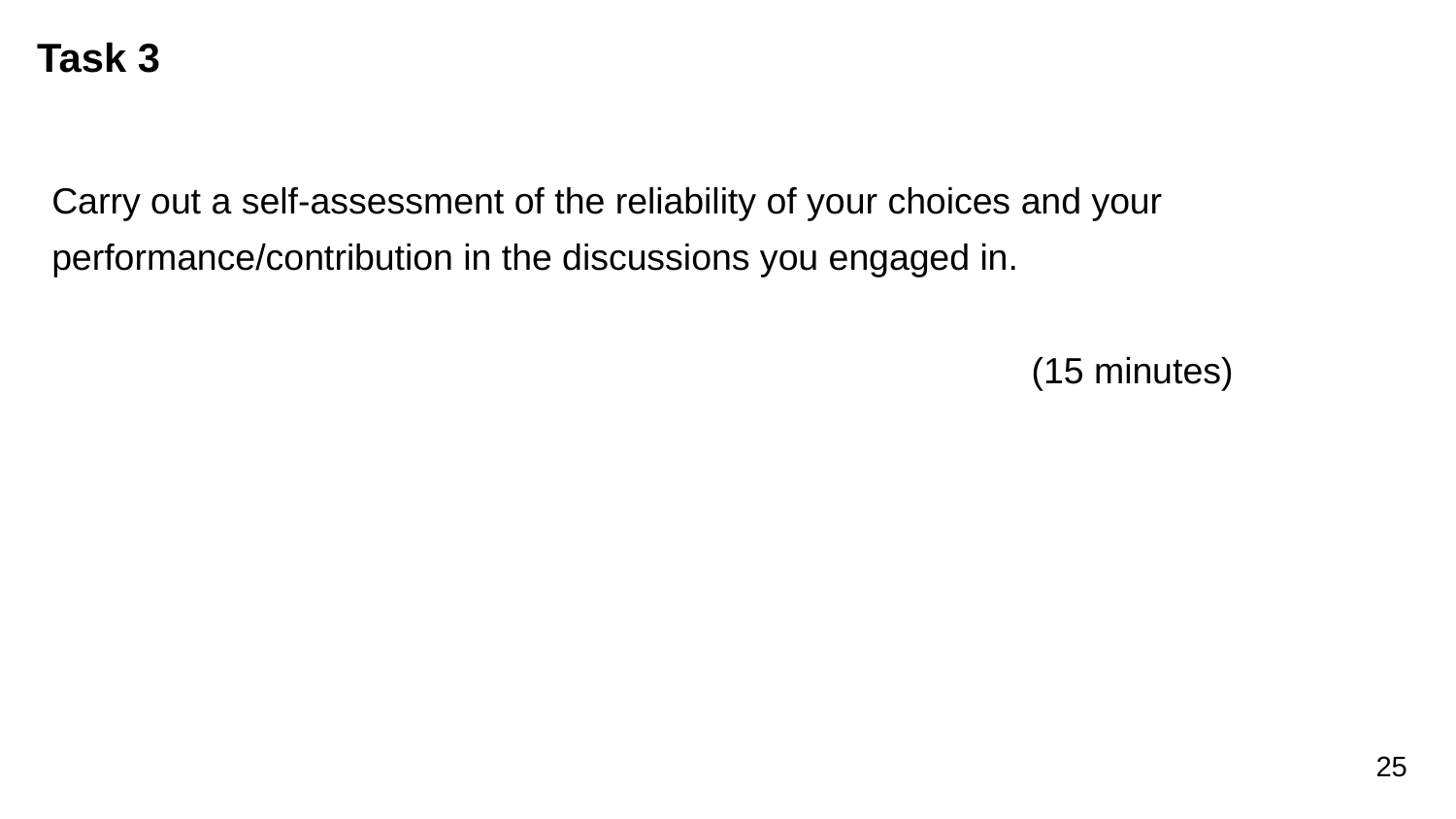

# Task 3
Carry out a self-assessment of the reliability of your choices and your performance/contribution in the discussions you engaged in.

(15 minutes)
25